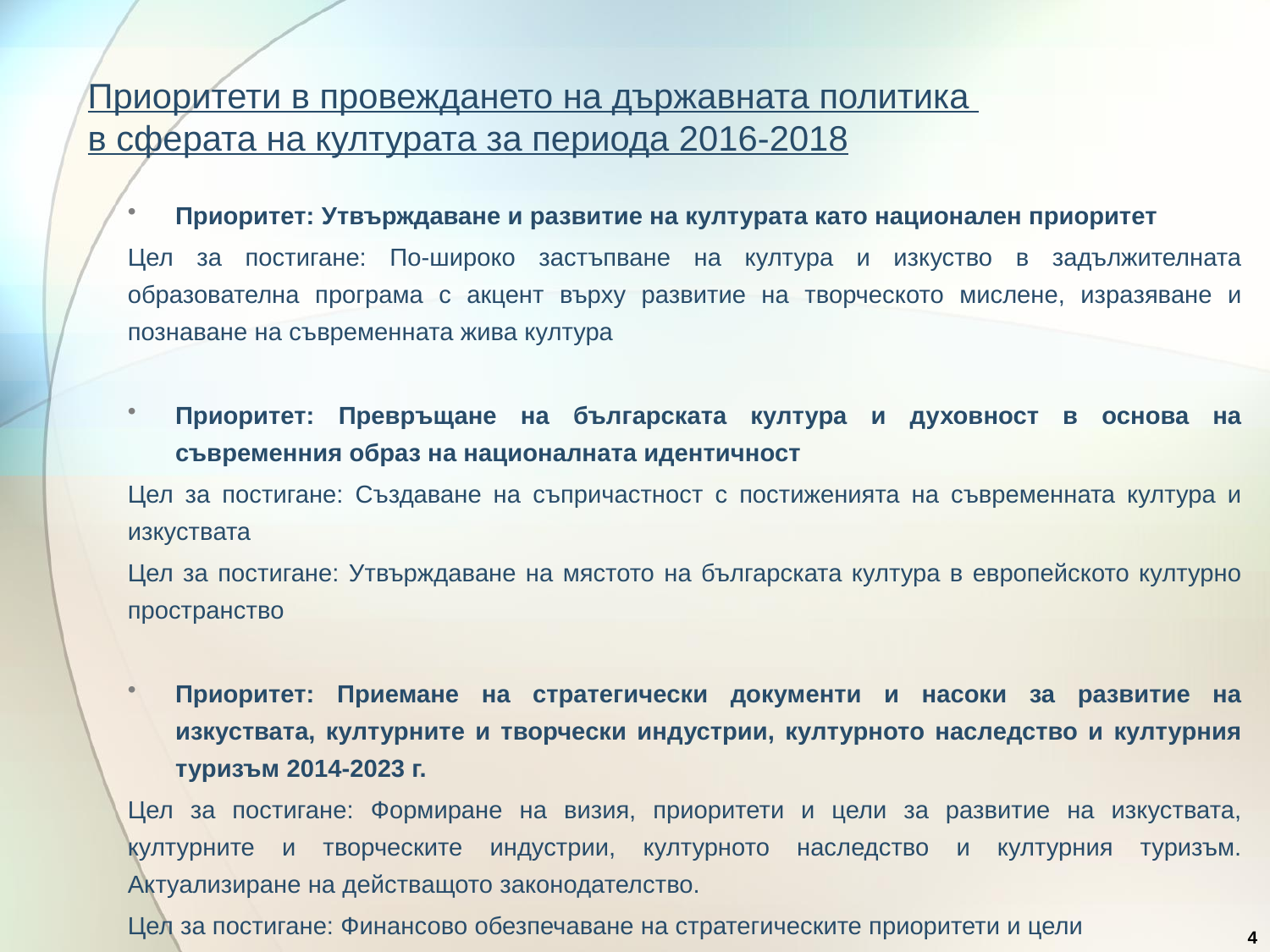

# Приоритети в провеждането на държавната политика в сферата на културата за периода 2016-2018
Приоритет: Утвърждаване и развитие на културата като национален приоритет
Цел за постигане: По-широко застъпване на култура и изкуство в задължителната образователна програма с акцент върху развитие на творческото мислене, изразяване и познаване на съвременната жива култура

Приоритет: Превръщане на българската култура и духовност в основа на съвременния образ на националната идентичност
Цел за постигане: Създаване на съпричастност с постиженията на съвременната култура и изкуствата
Цел за постигане: Утвърждаване на мястото на българската култура в европейското културно пространство

Приоритет: Приемане на стратегически документи и насоки за развитие на изкуствата, културните и творчески индустрии, културното наследство и културния туризъм 2014-2023 г.
Цел за постигане: Формиране на визия, приоритети и цели за развитие на изкуствата, културните и творческите индустрии, културното наследство и културния туризъм. Актуализиране на действащото законодателство.
Цел за постигане: Финансово обезпечаване на стратегическите приоритети и цели

4